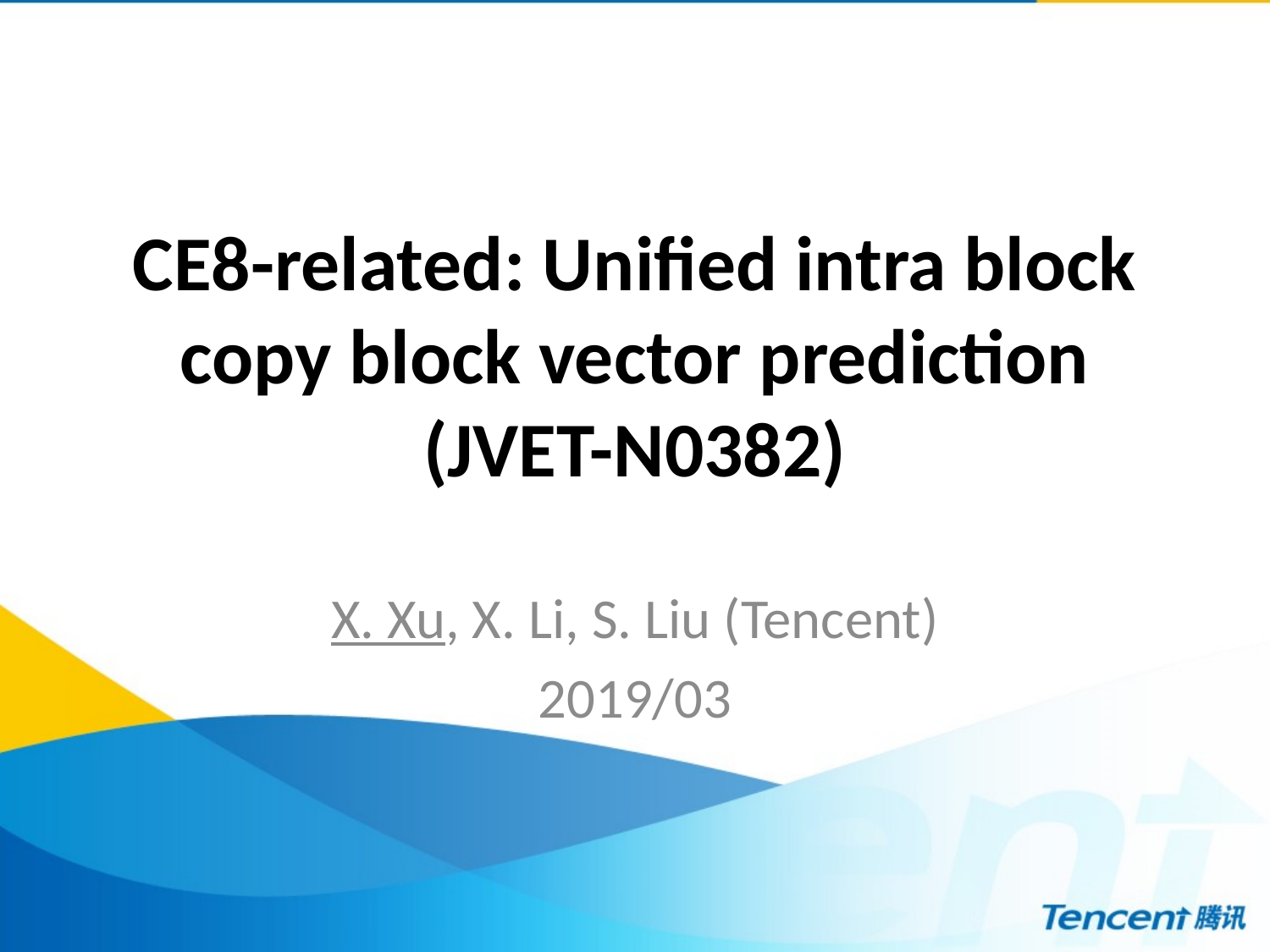

# CE8-related: Unified intra block copy block vector prediction (JVET-N0382)
X. Xu, X. Li, S. Liu (Tencent)
2019/03